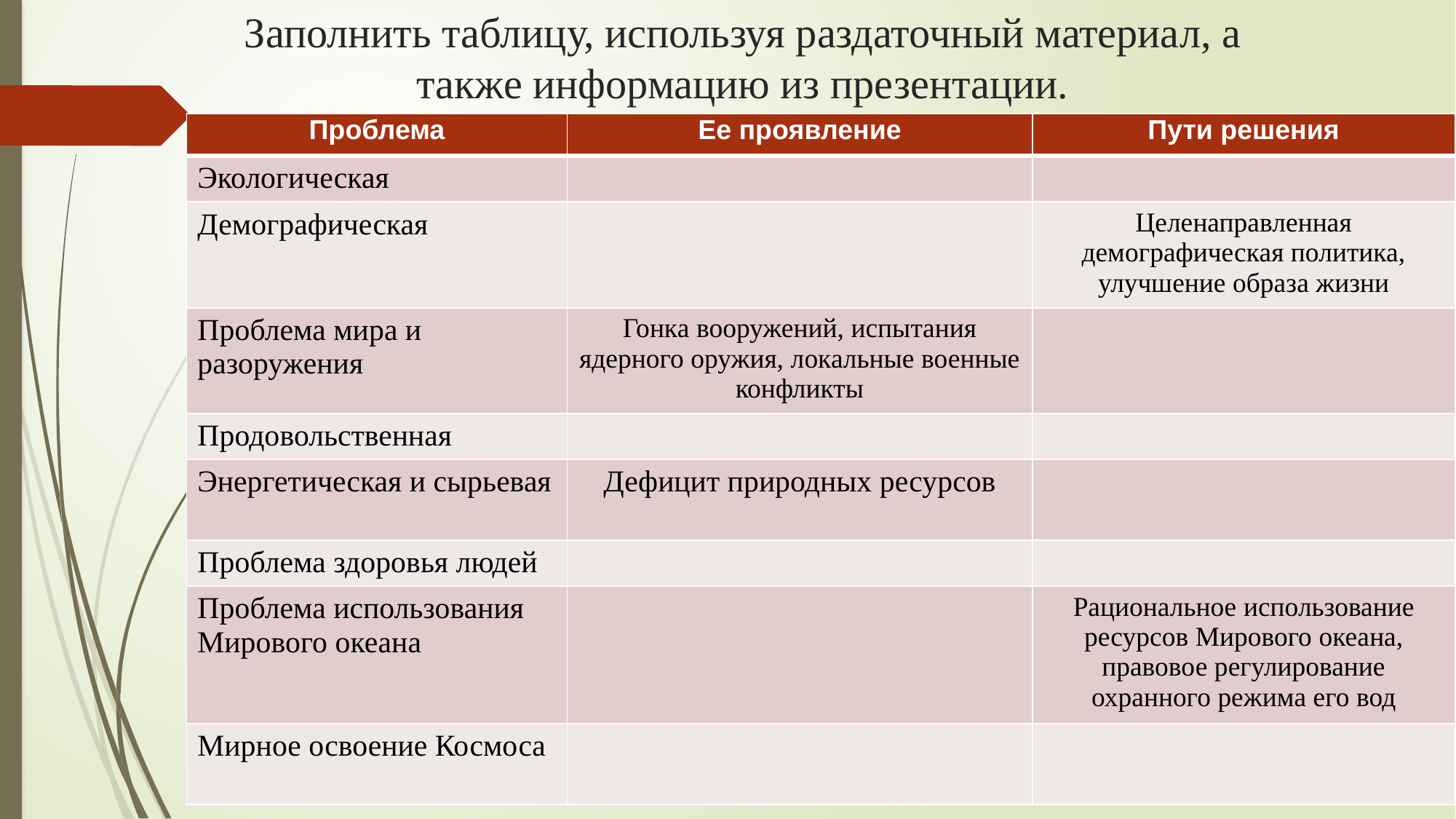

# Заполнить таблицу, используя раздаточный материал, а также информацию из презентации.
| Проблема | Ее проявление | Пути решения |
| --- | --- | --- |
| Экологическая |  |  |
| Демографическая |  | Целенаправленная демографическая политика, улучшение образа жизни |
| Проблема мира и разоружения | Гонка вооружений, испытания ядерного оружия, локальные военные конфликты |  |
| Продовольственная |  |  |
| Энергетическая и сырьевая | Дефицит природных ресурсов |  |
| Проблема здоровья людей |  |  |
| Проблема использования Мирового океана |  | Рациональное использование ресурсов Мирового океана, правовое регулирование охранного режима его вод |
| Мирное освоение Космоса |  |  |